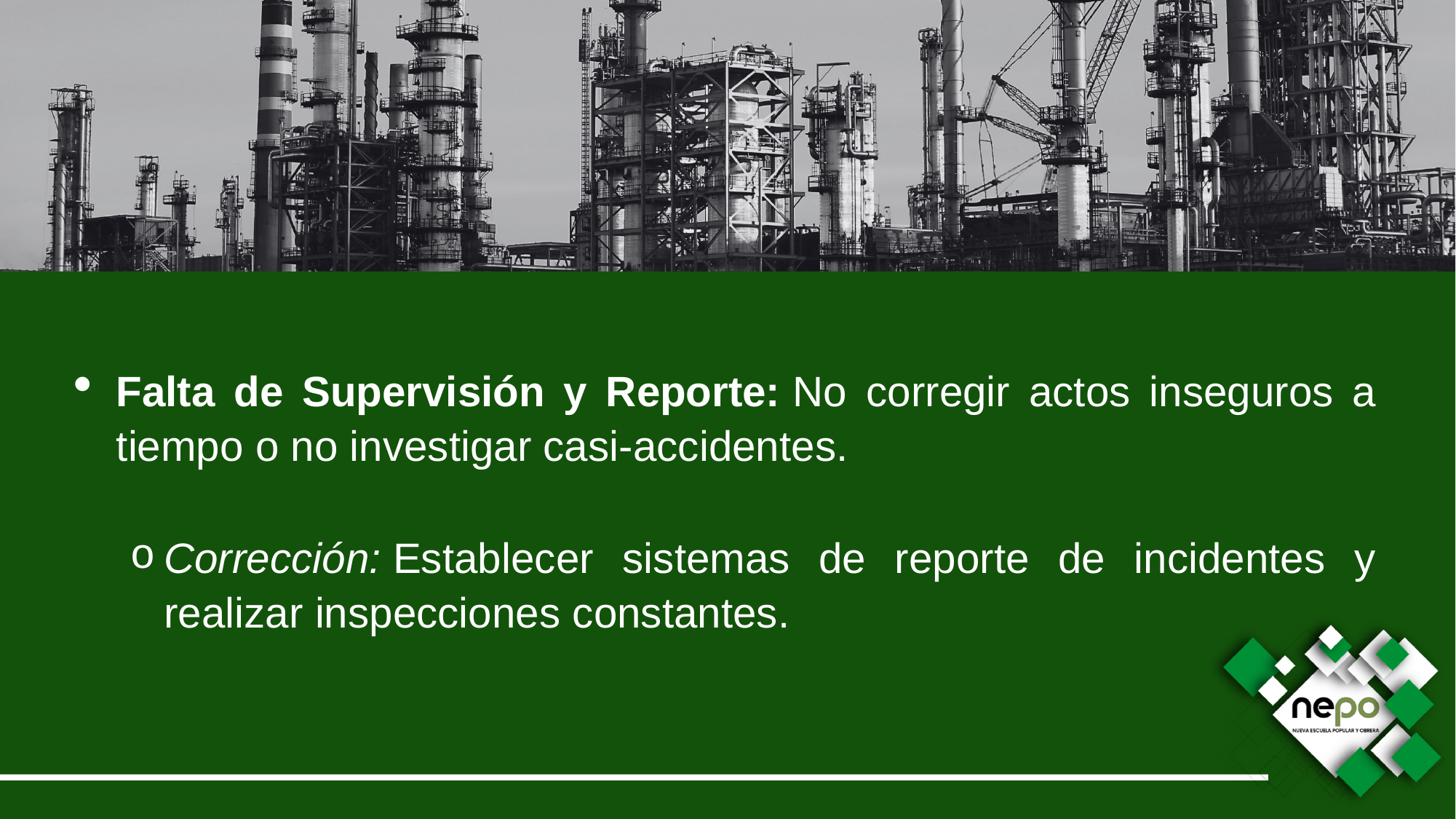

Falta de Supervisión y Reporte: No corregir actos inseguros a tiempo o no investigar casi-accidentes.
Corrección: Establecer sistemas de reporte de incidentes y realizar inspecciones constantes.